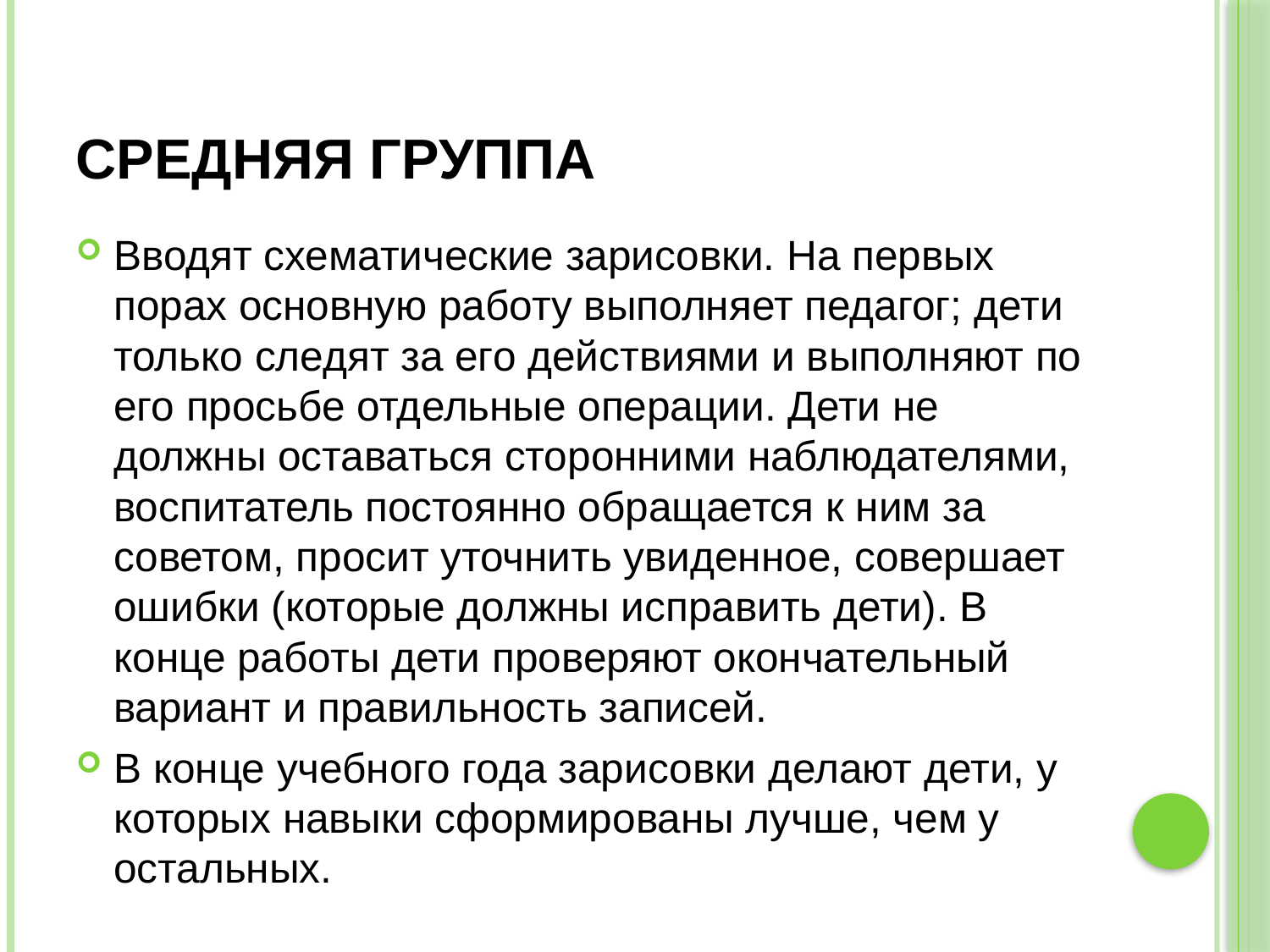

# Средняя группа
Вводят схематические зарисовки. На первых порах основную работу выполняет педагог; дети только следят за его действиями и выполняют по его просьбе отдельные операции. Дети не должны оставаться сторонними наблюдателями, воспитатель постоянно обращается к ним за советом, просит уточнить увиденное, совершает ошибки (которые должны исправить дети). В конце работы дети проверяют окончательный вариант и правильность записей.
В конце учебного года зарисовки делают дети, у которых навыки сформированы лучше, чем у остальных.